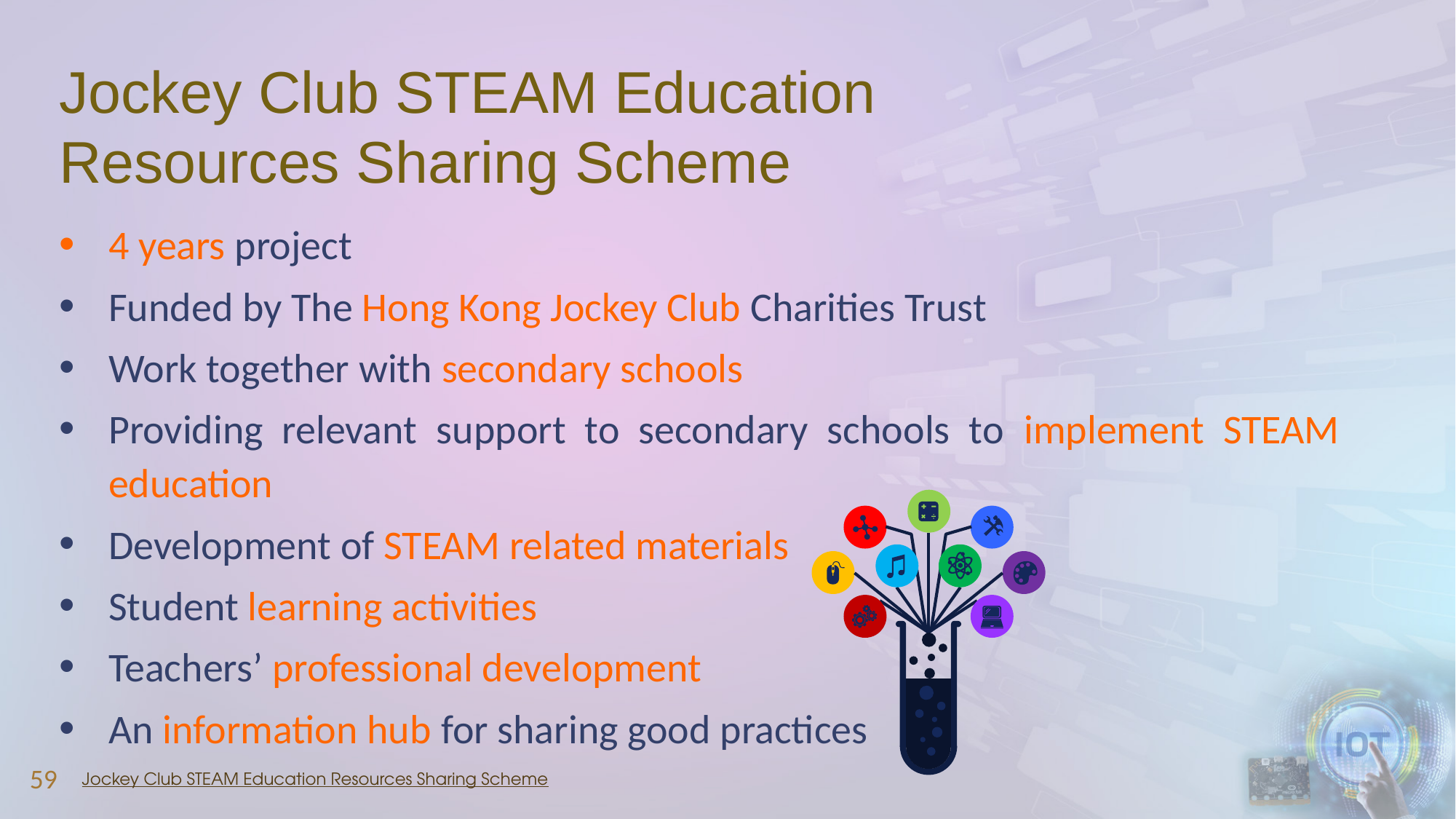

# Jockey Club STEAM Education Resources Sharing Scheme
4 years project
Funded by The Hong Kong Jockey Club Charities Trust
Work together with secondary schools
Providing relevant support to secondary schools to implement STEAM education
Development of STEAM related materials
Student learning activities
Teachers’ professional development
An information hub for sharing good practices